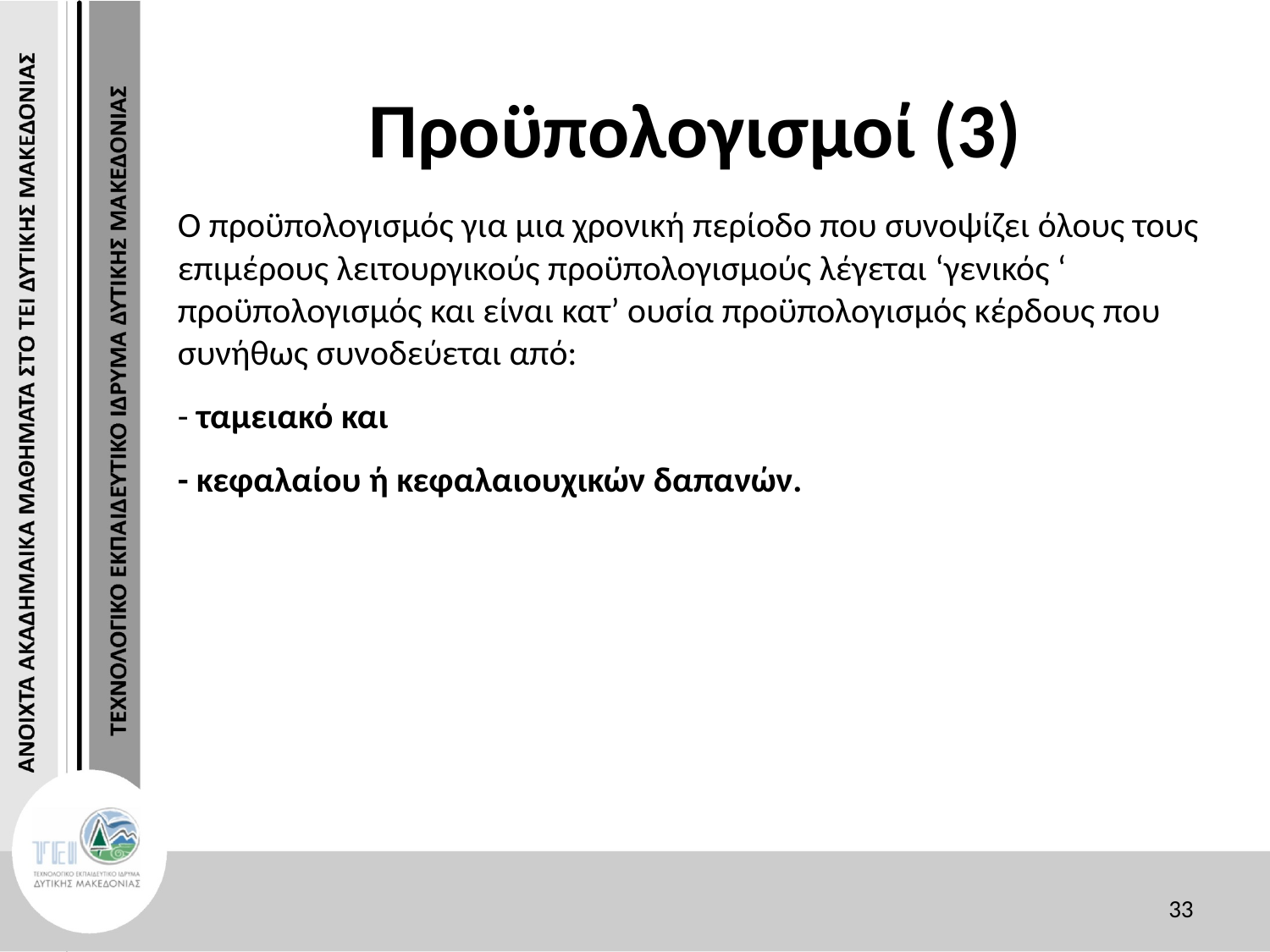

# Προϋπολογισμοί (3)
Ο προϋπολογισμός για μια χρονική περίοδο που συνοψίζει όλους τους επιμέρους λειτουργικούς προϋπολογισμούς λέγεται ‘γενικός ‘ προϋπολογισμός και είναι κατ’ ουσία προϋπολογισμός κέρδους που συνήθως συνοδεύεται από:
- ταμειακό και
- κεφαλαίου ή κεφαλαιουχικών δαπανών.

33